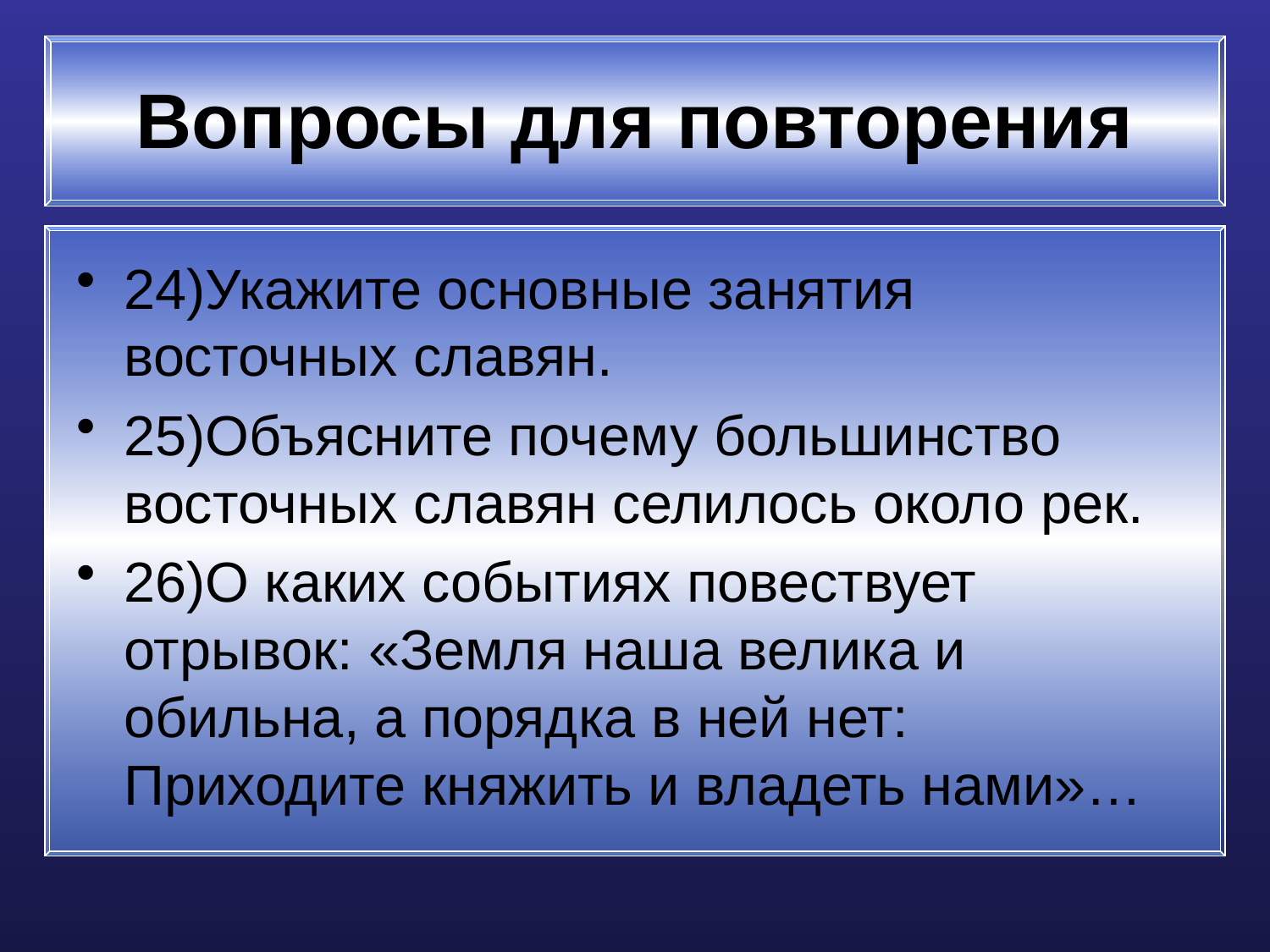

# Вопросы для повторения
24)Укажите основные занятия восточных славян.
25)Объясните почему большинство восточных славян селилось около рек.
26)О каких событиях повествует отрывок: «Земля наша велика и обильна, а порядка в ней нет: Приходите княжить и владеть нами»…